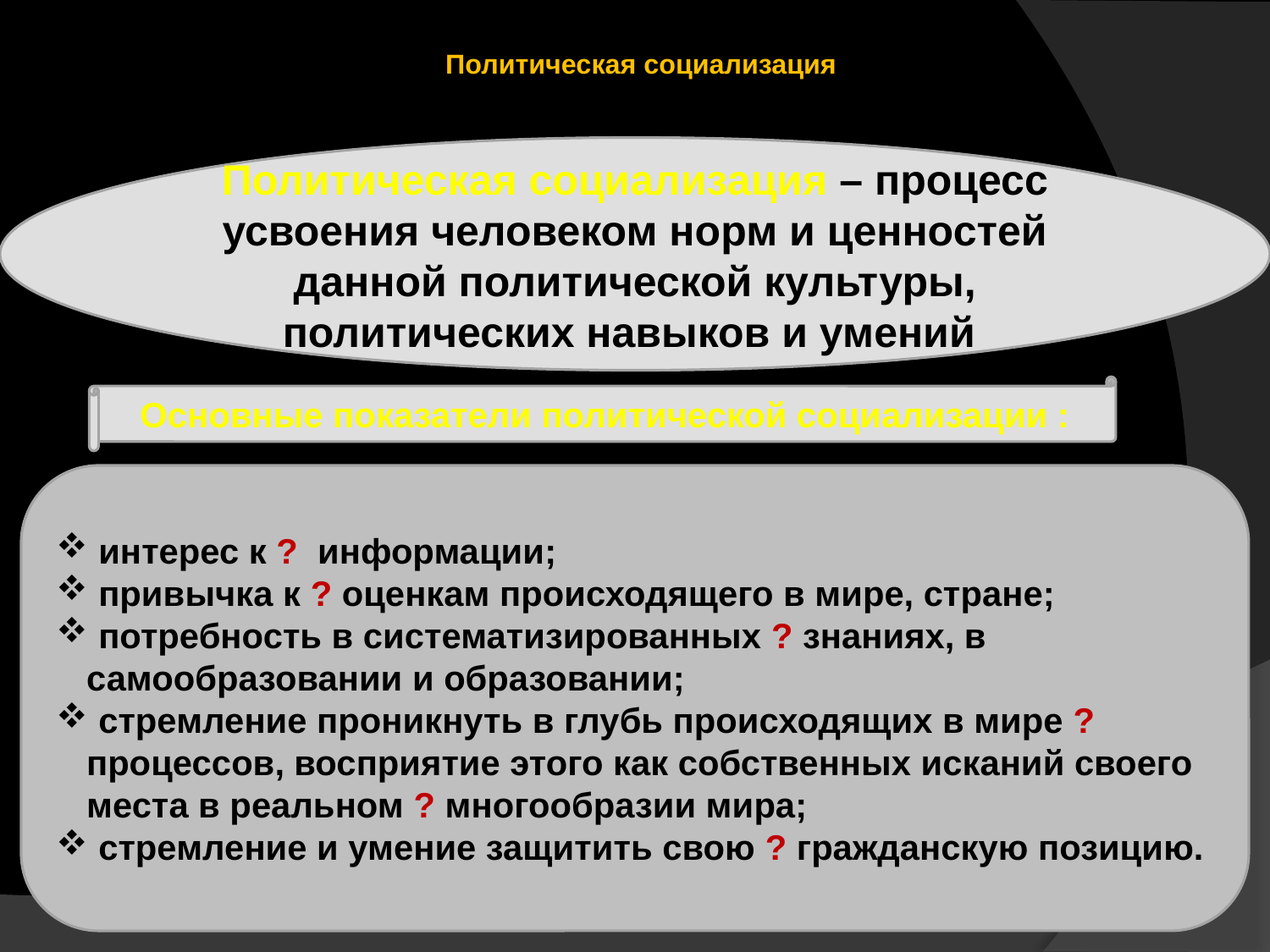

# Политическая социализация
Политическая социализация – процесс усвоения человеком норм и ценностей данной политической культуры, политических навыков и умений
Основные показатели политической социализации :
 интерес к ?  информации;
 привычка к ? оценкам происходящего в мире, стране;
 потребность в систематизированных ? знаниях, в самообразовании и образовании;
 стремление проникнуть в глубь происходящих в мире ? процессов, восприятие этого как собственных исканий своего места в реальном ? многообразии мира;
 стремление и умение защитить свою ? гражданскую позицию.